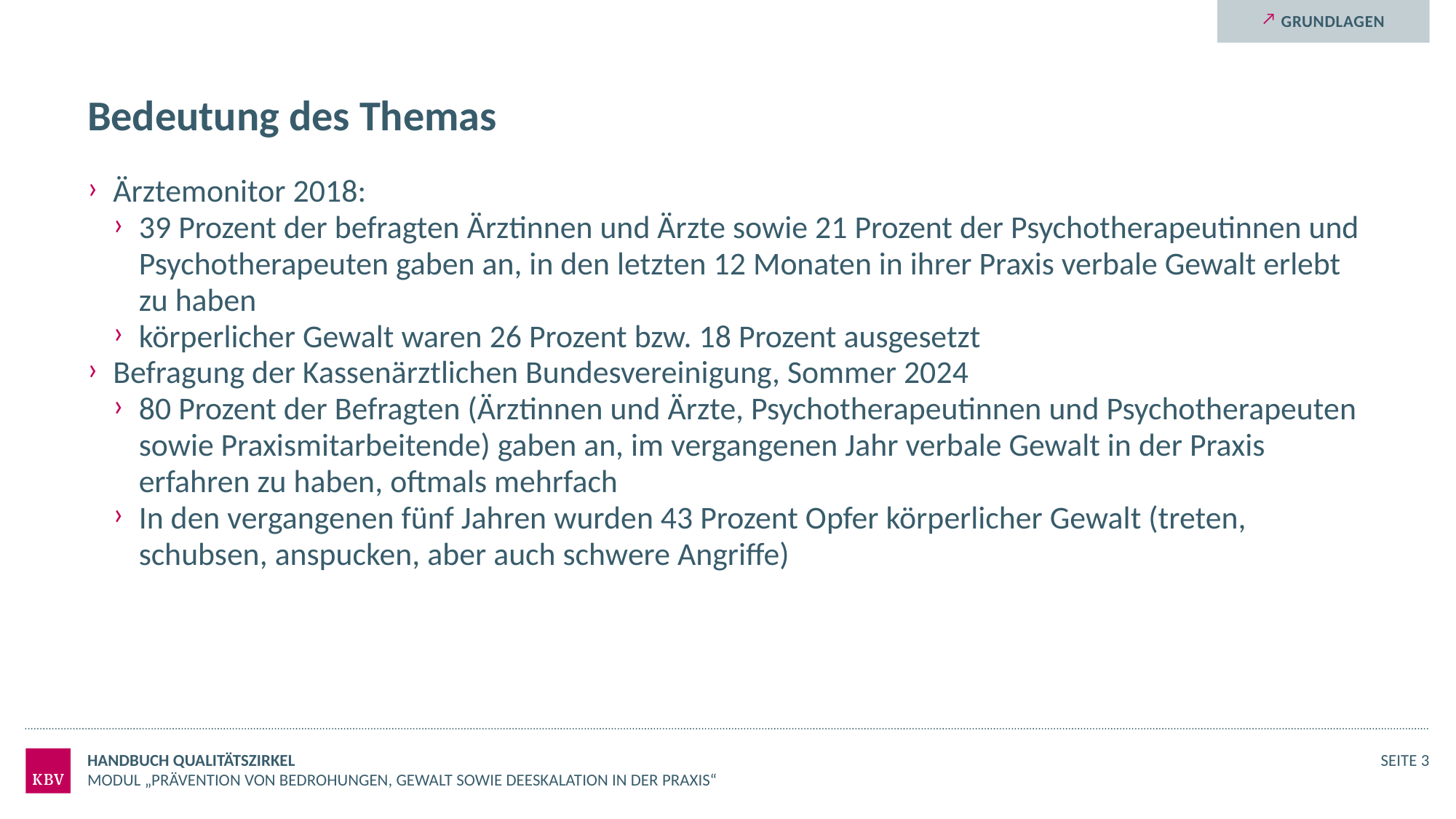

Grundlagen
# Bedeutung des Themas
Ärztemonitor 2018:
39 Prozent der befragten Ärztinnen und Ärzte sowie 21 Prozent der Psychotherapeutinnen und Psychotherapeuten gaben an, in den letzten 12 Monaten in ihrer Praxis verbale Gewalt erlebt zu haben
körperlicher Gewalt waren 26 Prozent bzw. 18 Prozent ausgesetzt
Befragung der Kassenärztlichen Bundesvereinigung, Sommer 2024
80 Prozent der Befragten (Ärztinnen und Ärzte, Psychotherapeutinnen und Psychotherapeuten sowie Praxismitarbeitende) gaben an, im vergangenen Jahr verbale Gewalt in der Praxis erfahren zu haben, oftmals mehrfach
In den vergangenen fünf Jahren wurden 43 Prozent Opfer körperlicher Gewalt (treten, schubsen, anspucken, aber auch schwere Angriffe)

Handbuch Qualitätszirkel
Seite 3
Modul „Prävention von Bedrohungen, Gewalt sowie Deeskalation in der Praxis“